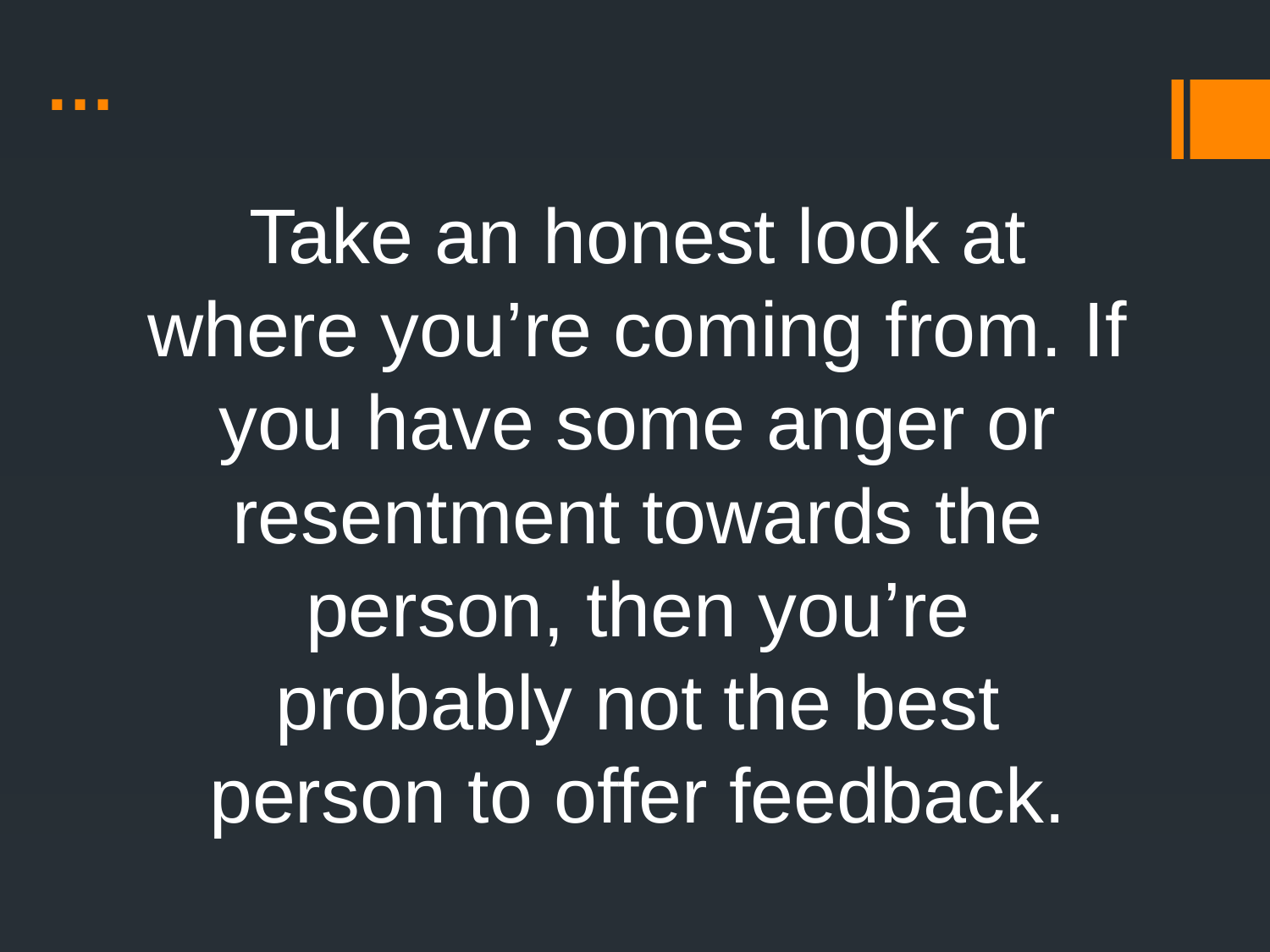

# …
Take an honest look at where you’re coming from. If you have some anger or resentment towards the person, then you’re probably not the best person to offer feedback.